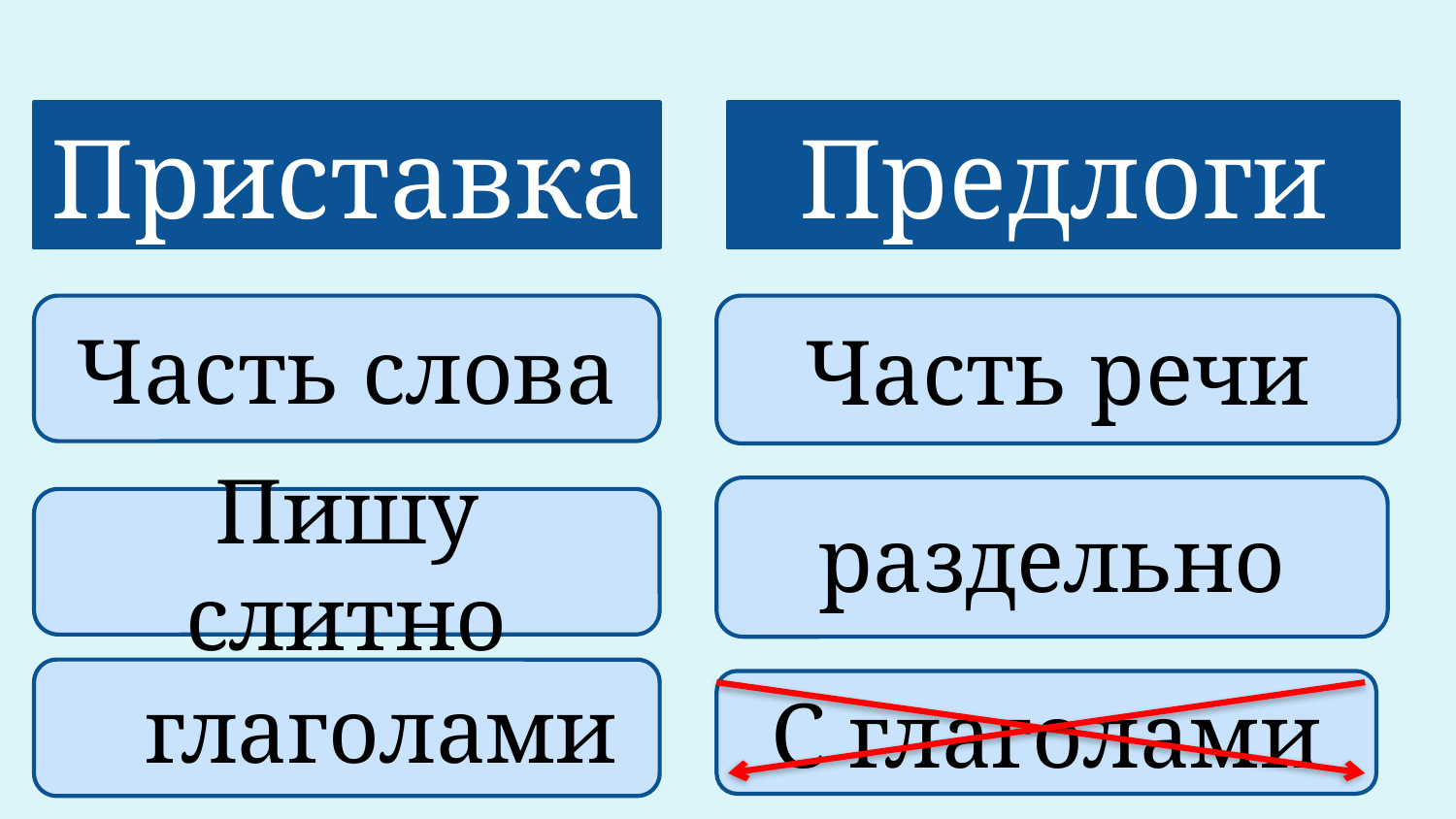

Приставка
Предлоги
Часть слова
Часть речи
раздельно
Пишу слитно
   глаголами
С глаголами